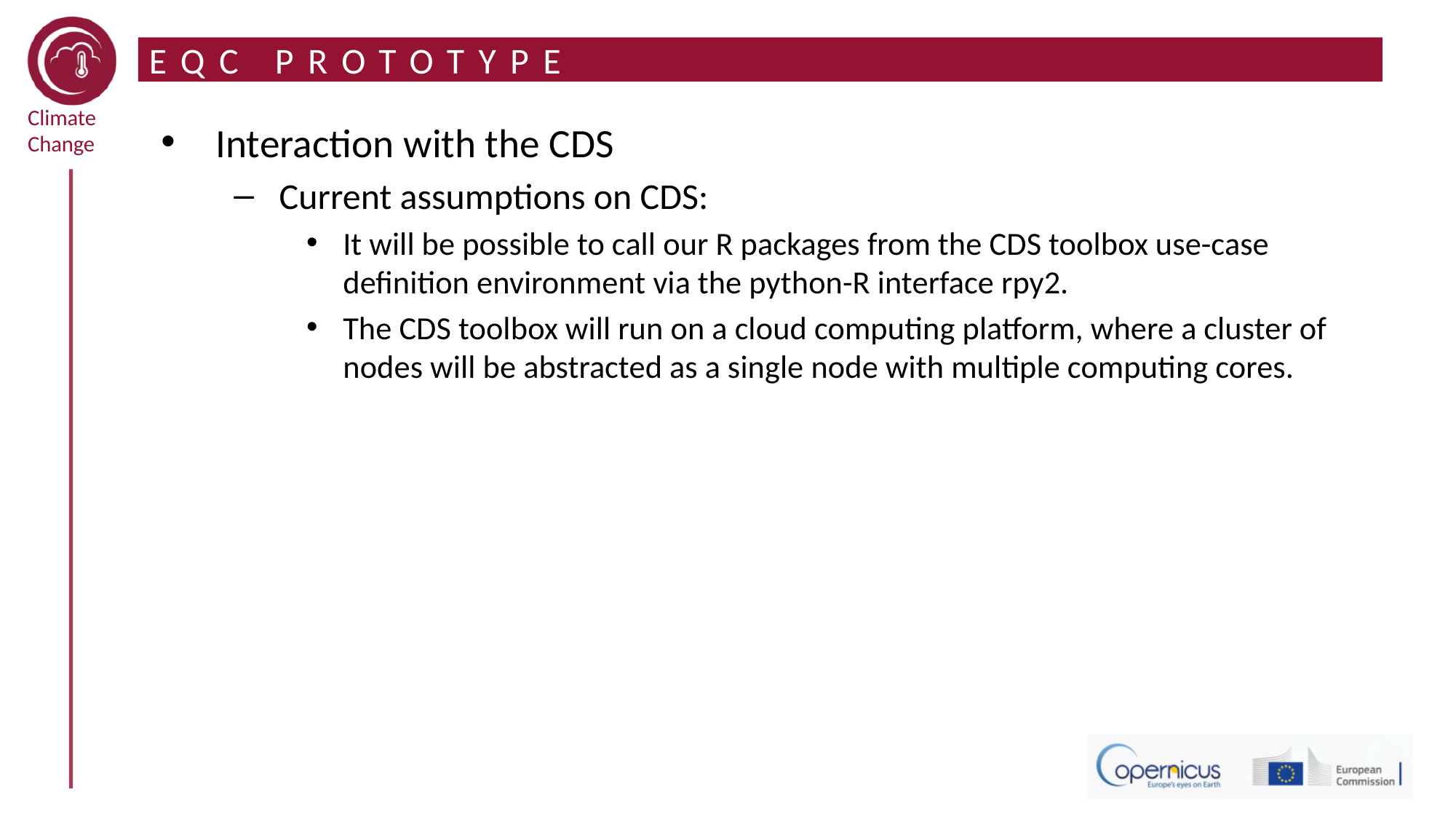

# EQC PROTOTYPE
Interaction with the CDS
Current assumptions on CDS:
It will be possible to call our R packages from the CDS toolbox use-case definition environment via the python-R interface rpy2.
The CDS toolbox will run on a cloud computing platform, where a cluster of nodes will be abstracted as a single node with multiple computing cores.